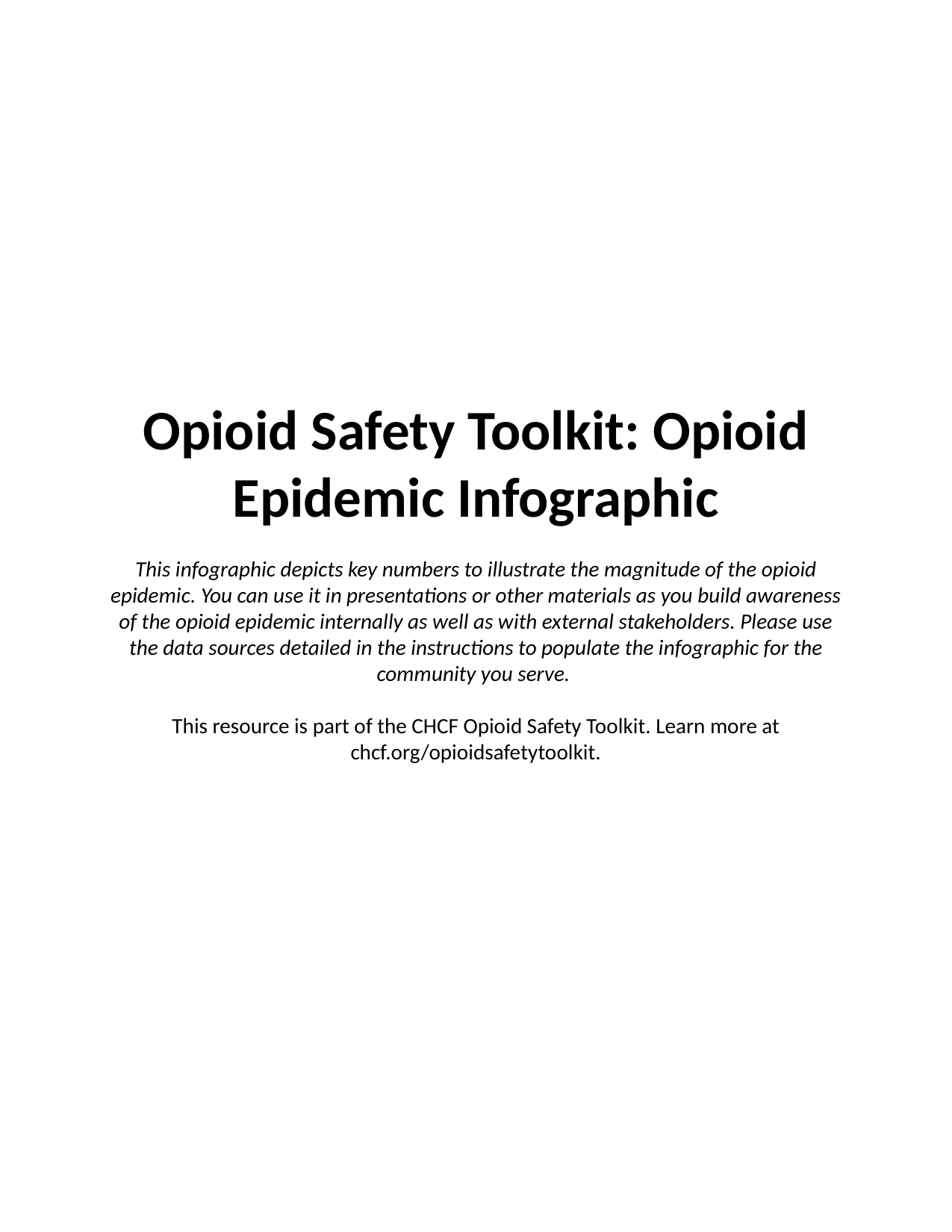

Opioid Safety Toolkit: Opioid Epidemic Infographic
This infographic depicts key numbers to illustrate the magnitude of the opioid epidemic. You can use it in presentations or other materials as you build awareness of the opioid epidemic internally as well as with external stakeholders. Please use the data sources detailed in the instructions to populate the infographic for the community you serve.

This resource is part of the CHCF Opioid Safety Toolkit. Learn more at chcf.org/opioidsafetytoolkit.